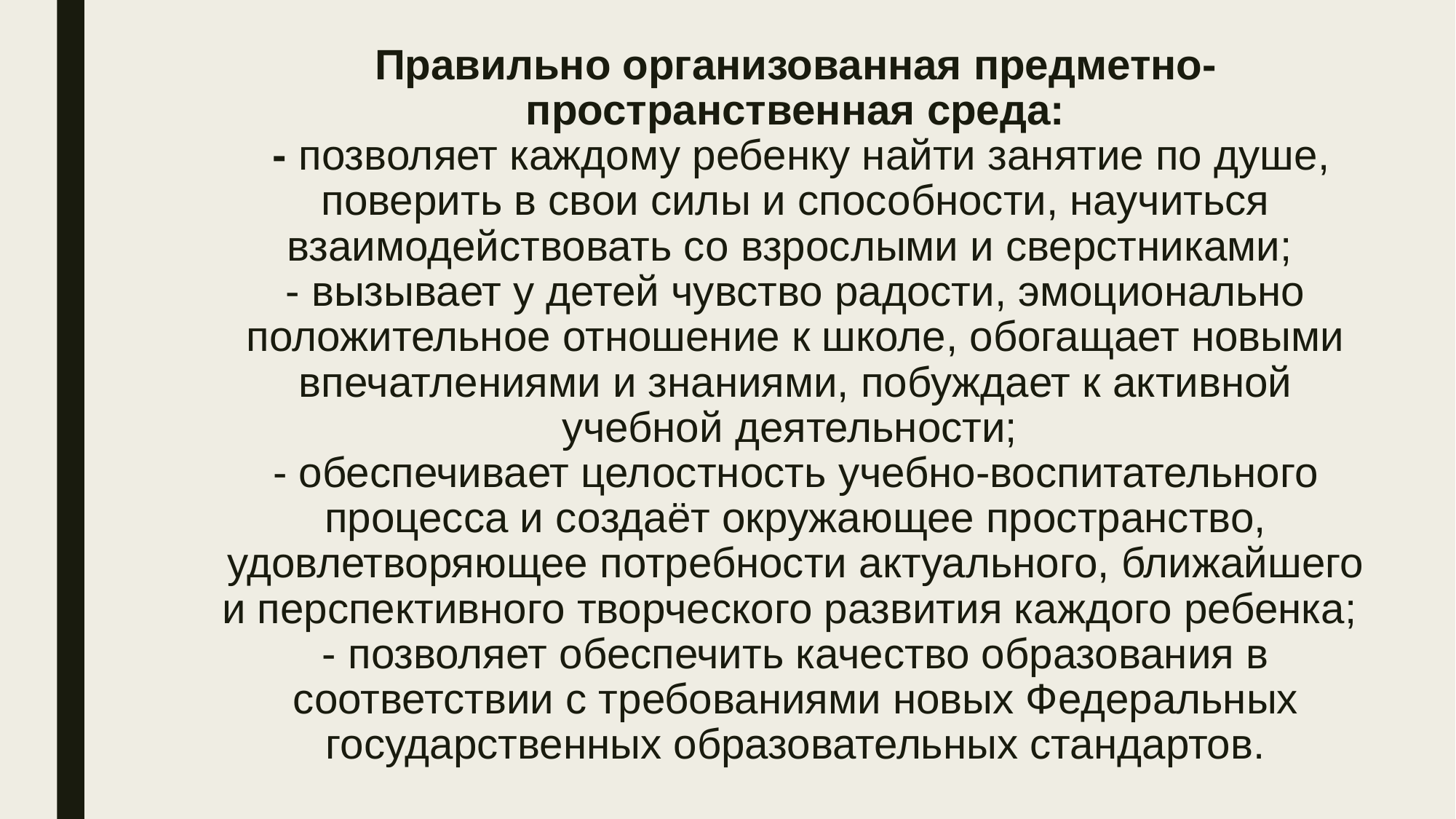

# Правильно организованная предметно-пространственная среда: - позволяет каждому ребенку найти занятие по душе, поверить в свои силы и способности, научиться взаимодействовать со взрослыми и сверстниками; - вызывает у детей чувство радости, эмоционально положительное отношение к школе, обогащает новыми впечатлениями и знаниями, побуждает к активной учебной деятельности; - обеспечивает целостность учебно-воспитательного процесса и создаёт окружающее пространство, удовлетворяющее потребности актуального, ближайшего и перспективного творческого развития каждого ребенка; - позволяет обеспечить качество образования в соответствии с требованиями новых Федеральных государственных образовательных стандартов.